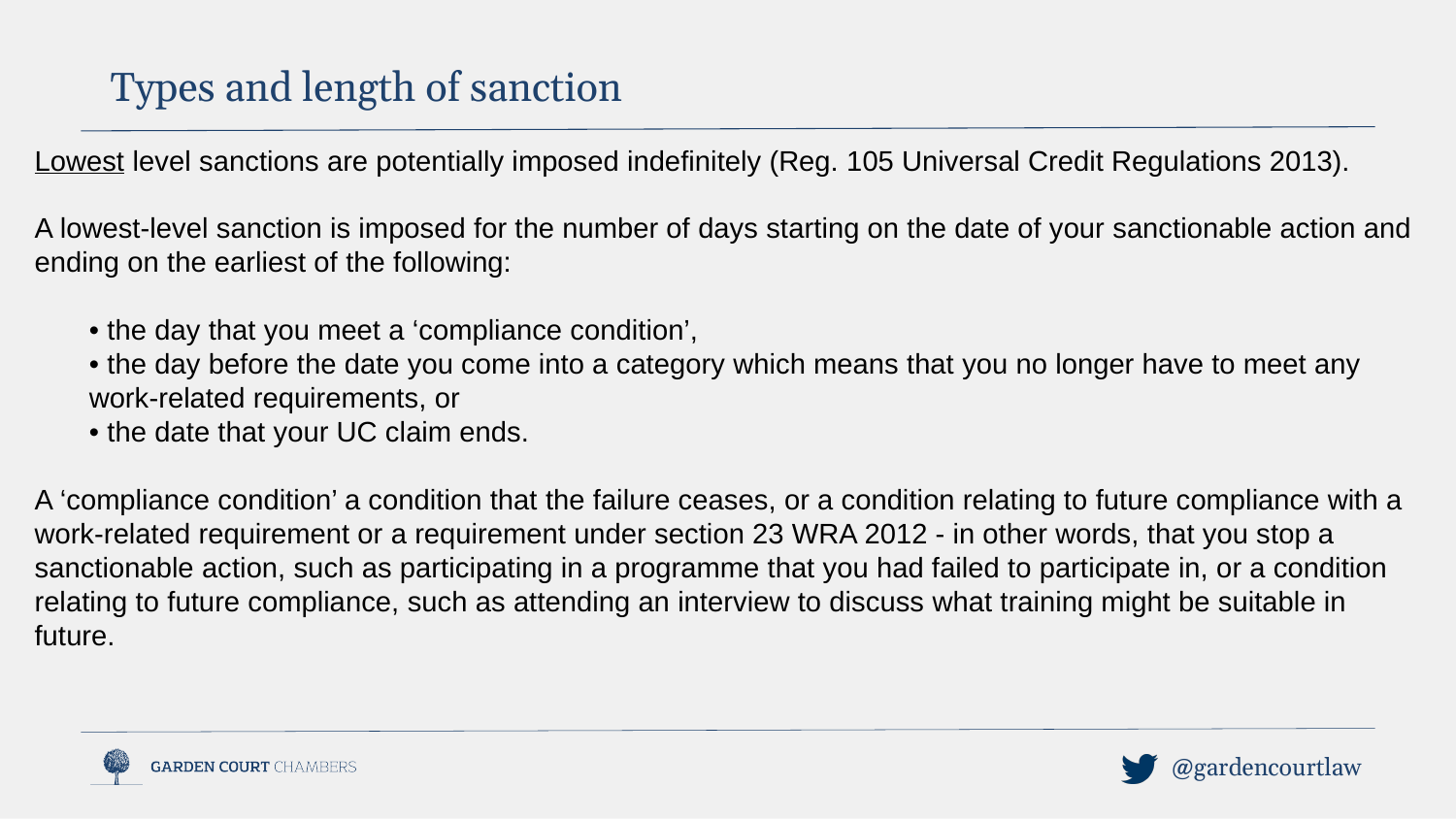

Types and length of sanction
Lowest level sanctions are potentially imposed indefinitely (Reg. 105 Universal Credit Regulations 2013).

A lowest-level sanction is imposed for the number of days starting on the date of your sanctionable action and ending on the earliest of the following:

• the day that you meet a ‘compliance condition’,
• the day before the date you come into a category which means that you no longer have to meet any work-related requirements, or
• the date that your UC claim ends.

A ‘compliance condition’ a condition that the failure ceases, or a condition relating to future compliance with a work-related requirement or a requirement under section 23 WRA 2012 - in other words, that you stop a sanctionable action, such as participating in a programme that you had failed to participate in, or a condition relating to future compliance, such as attending an interview to discuss what training might be suitable in future.